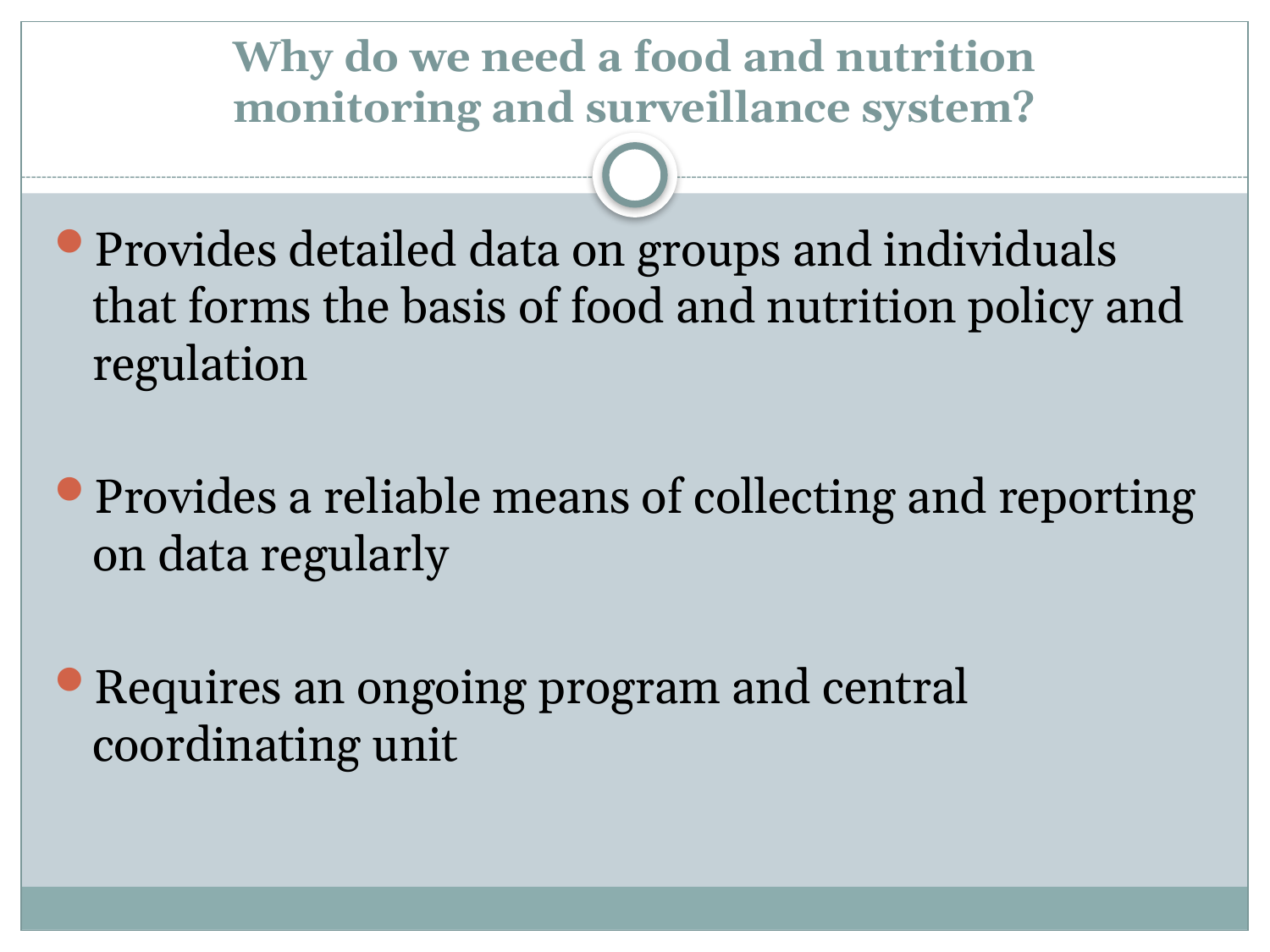

# Why do we need a food and nutrition monitoring and surveillance system?
Provides detailed data on groups and individuals that forms the basis of food and nutrition policy and regulation

Provides a reliable means of collecting and reporting on data regularly

Requires an ongoing program and central coordinating unit